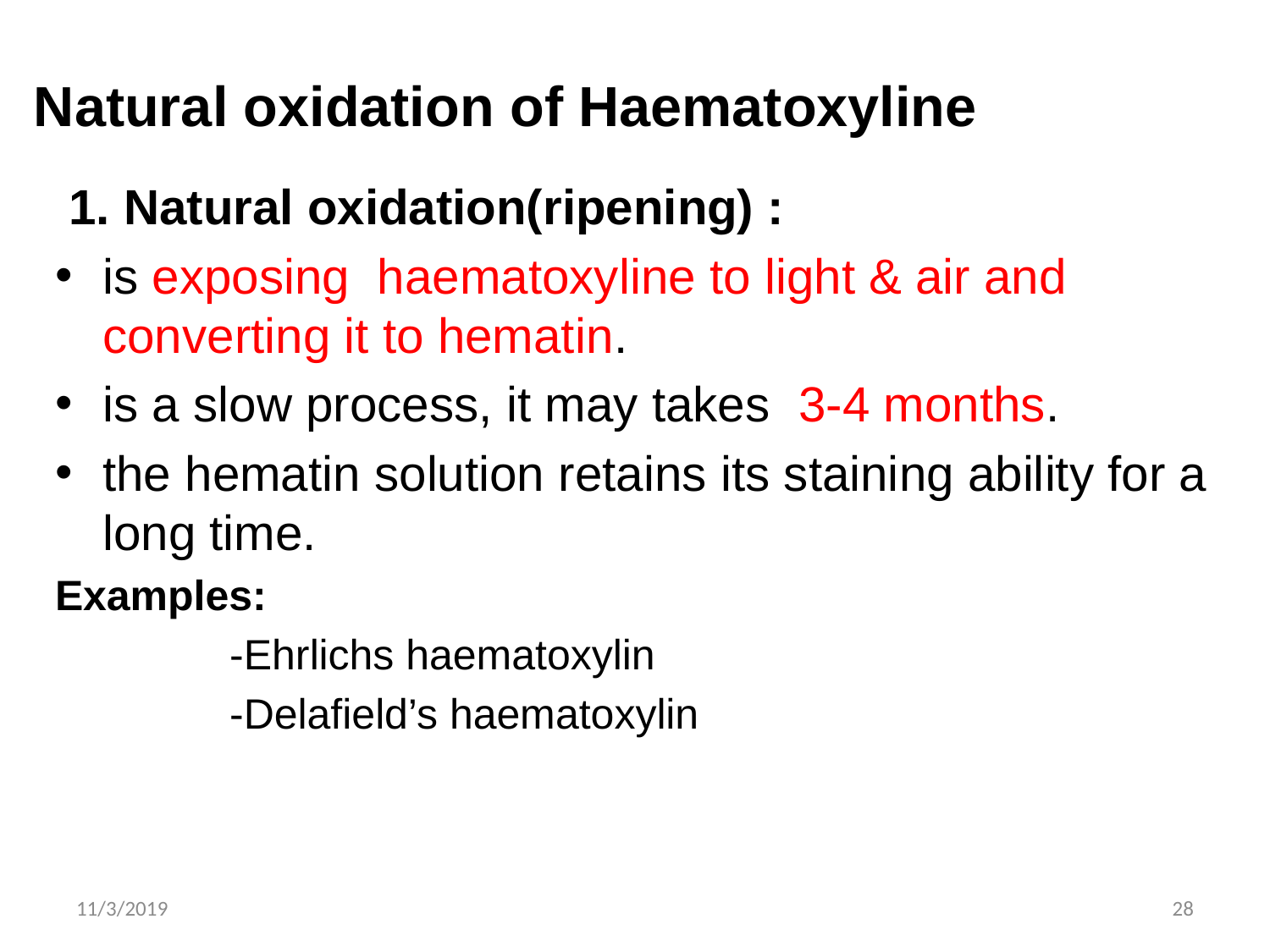

# Natural oxidation of Haematoxyline
 1. Natural oxidation(ripening) :
is exposing  haematoxyline to light & air and converting it to hematin.
is a slow process, it may takes  3-4 months.
the hematin solution retains its staining ability for a long time.
Examples:
 		-Ehrlichs haematoxylin
	 	-Delafield’s haematoxylin

11/3/2019
28